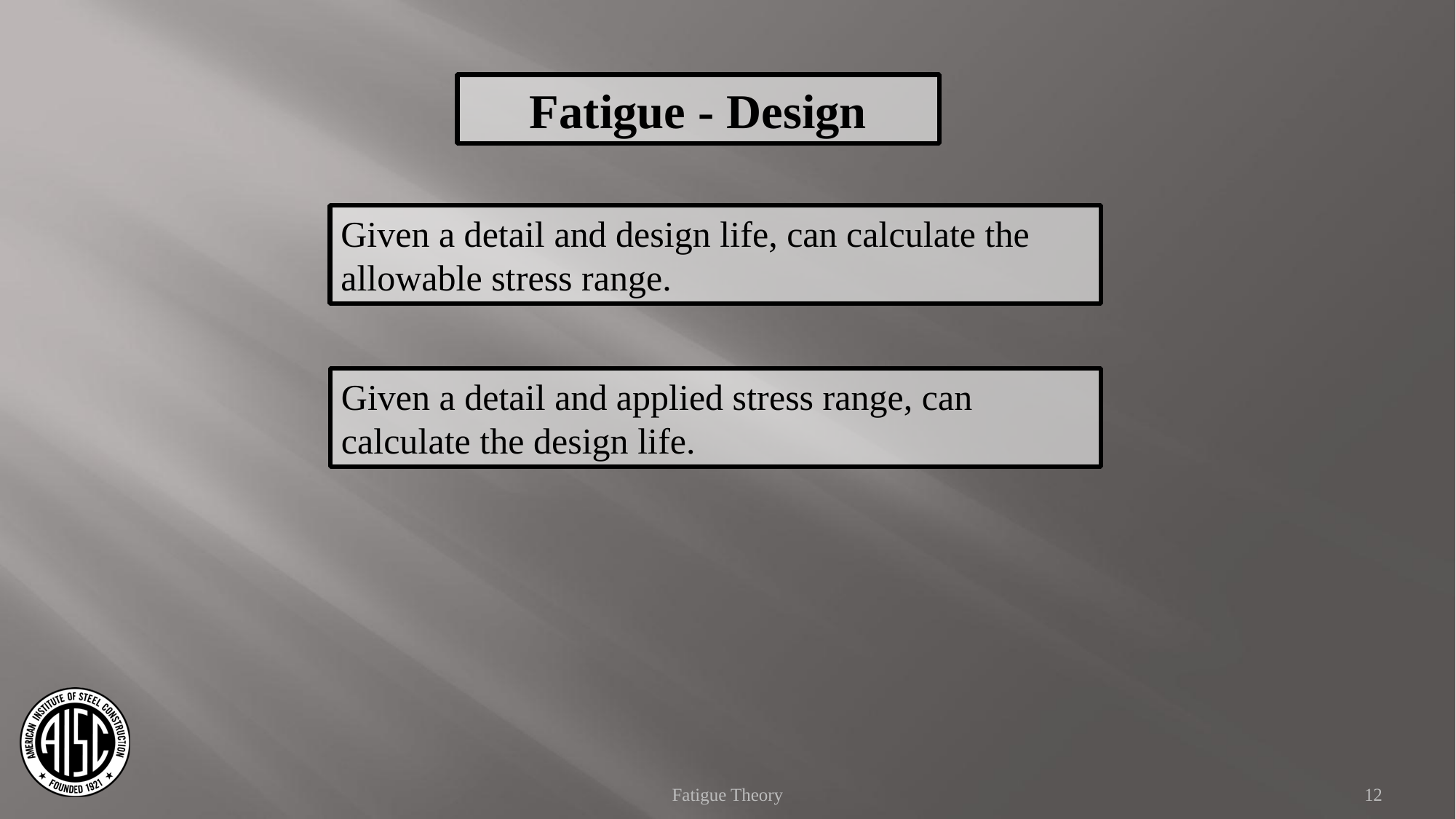

Fatigue - Design
Given a detail and design life, can calculate the allowable stress range.
Given a detail and applied stress range, can calculate the design life.
Fatigue Theory
12